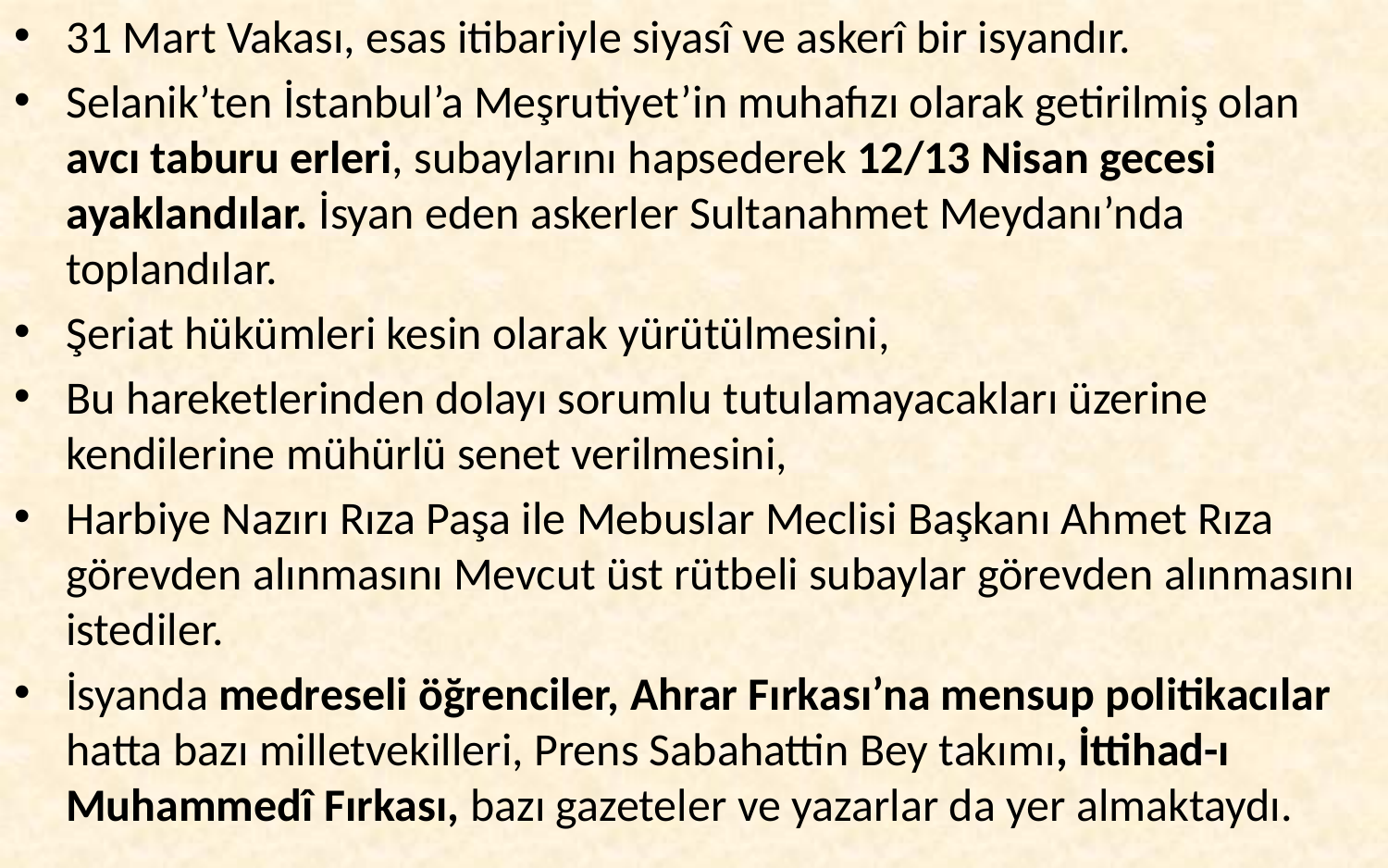

31 Mart Vakası, esas itibariyle siyasî ve askerî bir isyandır.
Selanik’ten İstanbul’a Meşrutiyet’in muhafızı olarak getirilmiş olan avcı taburu erleri, subaylarını hapsederek 12/13 Nisan gecesi ayaklandılar. İsyan eden askerler Sultanahmet Meydanı’nda toplandılar.
Şeriat hükümleri kesin olarak yürütülmesini,
Bu hareketlerinden dolayı sorumlu tutulamayacakları üzerine kendilerine mühürlü senet verilmesini,
Harbiye Nazırı Rıza Paşa ile Mebuslar Meclisi Başkanı Ahmet Rıza görevden alınmasını Mevcut üst rütbeli subaylar görevden alınmasını istediler.
İsyanda medreseli öğrenciler, Ahrar Fırkası’na mensup politikacılar hatta bazı milletvekilleri, Prens Sabahattin Bey takımı, İttihad-ı Muhammedî Fırkası, bazı gazeteler ve yazarlar da yer almaktaydı.